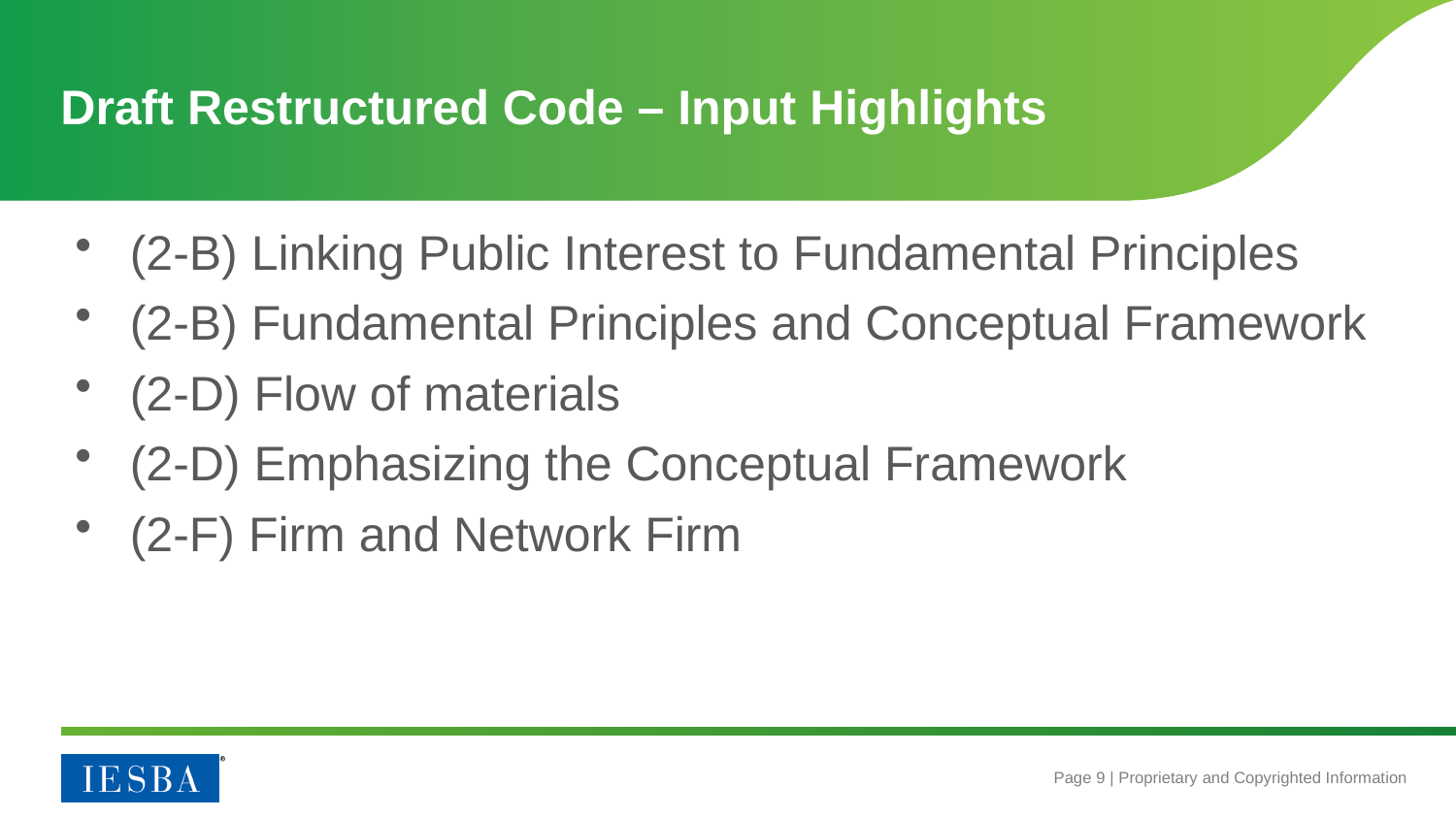

# Draft Restructured Code – Input Highlights
(2-B) Linking Public Interest to Fundamental Principles
(2-B) Fundamental Principles and Conceptual Framework
(2-D) Flow of materials
(2-D) Emphasizing the Conceptual Framework
(2-F) Firm and Network Firm